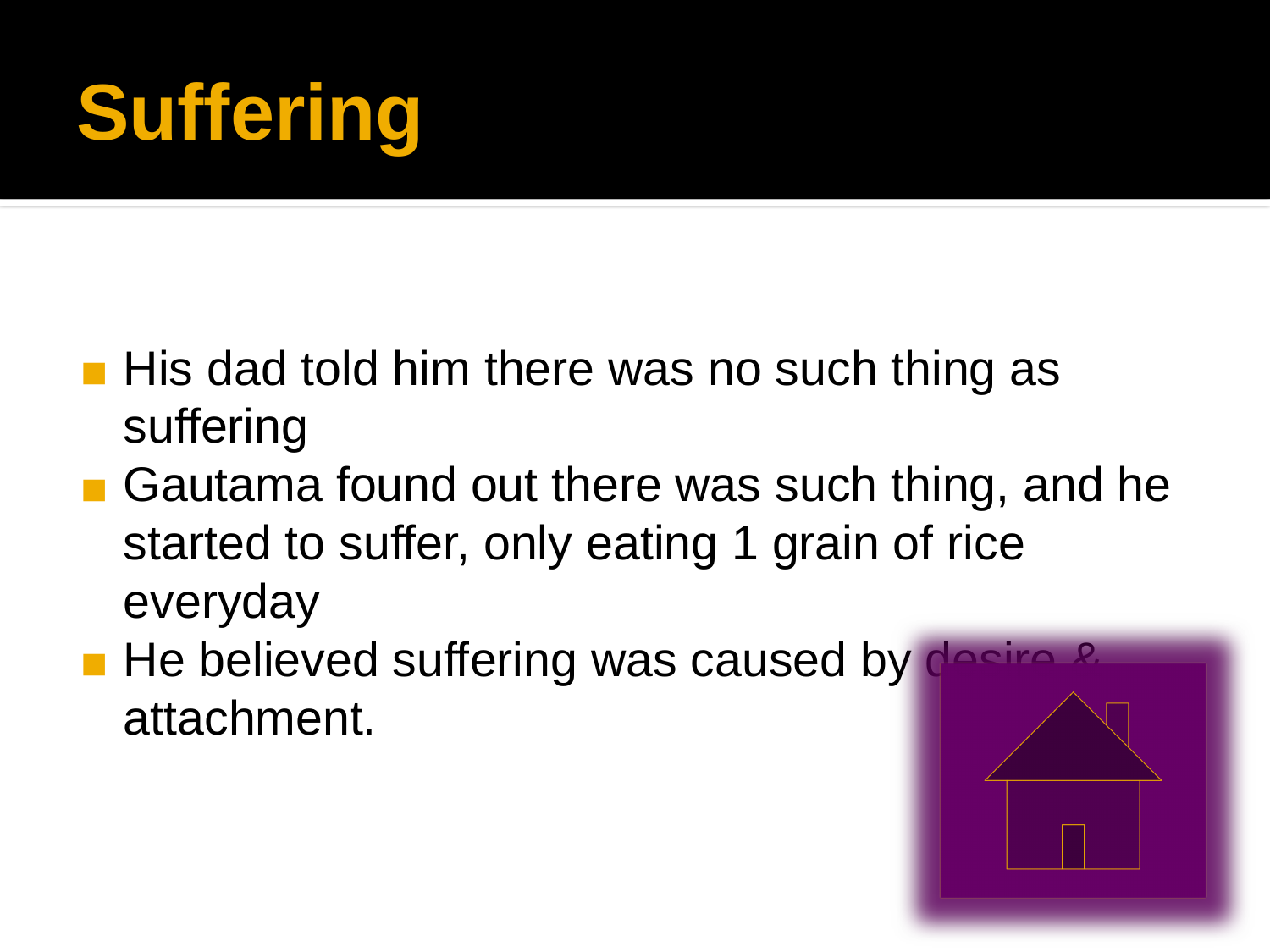

His dad told him there was no such thing as suffering
Gautama found out there was such thing, and he started to suffer, only eating 1 grain of rice everyday
He believed suffering was caused by desire & attachment.

# Suffering